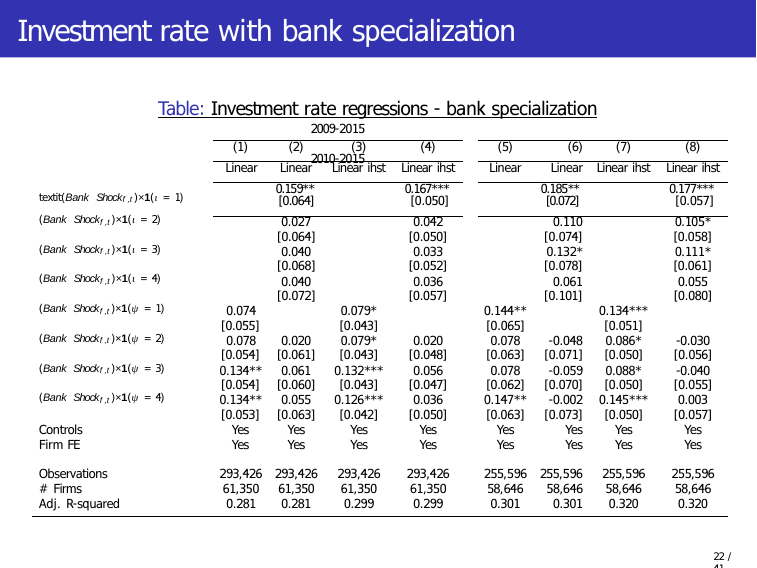

# Investment rate with bank specialization
	Table: Investment rate regressions - bank specialization
2009-2015	2010-2015
|  | (1) | (2) | (3) | (4) |  | (5) | (6) | (7) | (8) |
| --- | --- | --- | --- | --- | --- | --- | --- | --- | --- |
|  | Linear | Linear | Linear ihst | Linear ihst |  | Linear | Linear | Linear ihst | Linear ihst |
| textit(Bank Shockf ,t )×1(ι = 1) |  | 0.159\*\* [0.064] |  | 0.167\*\*\* [0.050] |  |  | 0.185\*\* [0.072] |  | 0.177\*\*\* [0.057] |
| (Bank Shockf ,t )×1(ι = 2) |  | 0.027 |  | 0.042 |  |  | 0.110 |  | 0.105\* |
|  |  | [0.064] |  | [0.050] |  |  | [0.074] |  | [0.058] |
| (Bank Shockf ,t )×1(ι = 3) |  | 0.040 |  | 0.033 |  |  | 0.132\* |  | 0.111\* |
|  |  | [0.068] |  | [0.052] |  |  | [0.078] |  | [0.061] |
| (Bank Shockf ,t )×1(ι = 4) |  | 0.040 |  | 0.036 |  |  | 0.061 |  | 0.055 |
|  |  | [0.072] |  | [0.057] |  |  | [0.101] |  | [0.080] |
| (Bank Shockf ,t )×1(ψ = 1) | 0.074 |  | 0.079\* |  |  | 0.144\*\* |  | 0.134\*\*\* |  |
|  | [0.055] |  | [0.043] |  |  | [0.065] |  | [0.051] |  |
| (Bank Shockf ,t )×1(ψ = 2) | 0.078 | 0.020 | 0.079\* | 0.020 |  | 0.078 | -0.048 | 0.086\* | -0.030 |
|  | [0.054] | [0.061] | [0.043] | [0.048] |  | [0.063] | [0.071] | [0.050] | [0.056] |
| (Bank Shockf ,t )×1(ψ = 3) | 0.134\*\* | 0.061 | 0.132\*\*\* | 0.056 |  | 0.078 | -0.059 | 0.088\* | -0.040 |
|  | [0.054] | [0.060] | [0.043] | [0.047] |  | [0.062] | [0.070] | [0.050] | [0.055] |
| (Bank Shockf ,t )×1(ψ = 4) | 0.134\*\* | 0.055 | 0.126\*\*\* | 0.036 |  | 0.147\*\* | -0.002 | 0.145\*\*\* | 0.003 |
|  | [0.053] | [0.063] | [0.042] | [0.050] |  | [0.063] | [0.073] | [0.050] | [0.057] |
| Controls | Yes | Yes | Yes | Yes |  | Yes | Yes | Yes | Yes |
| Firm FE | Yes | Yes | Yes | Yes |  | Yes | Yes | Yes | Yes |
| Observations | 293,426 | 293,426 | 293,426 | 293,426 |  | 255,596 | 255,596 | 255,596 | 255,596 |
| # Firms | 61,350 | 61,350 | 61,350 | 61,350 |  | 58,646 | 58,646 | 58,646 | 58,646 |
| Adj. R-squared | 0.281 | 0.281 | 0.299 | 0.299 |  | 0.301 | 0.301 | 0.320 | 0.320 |
22 / 41